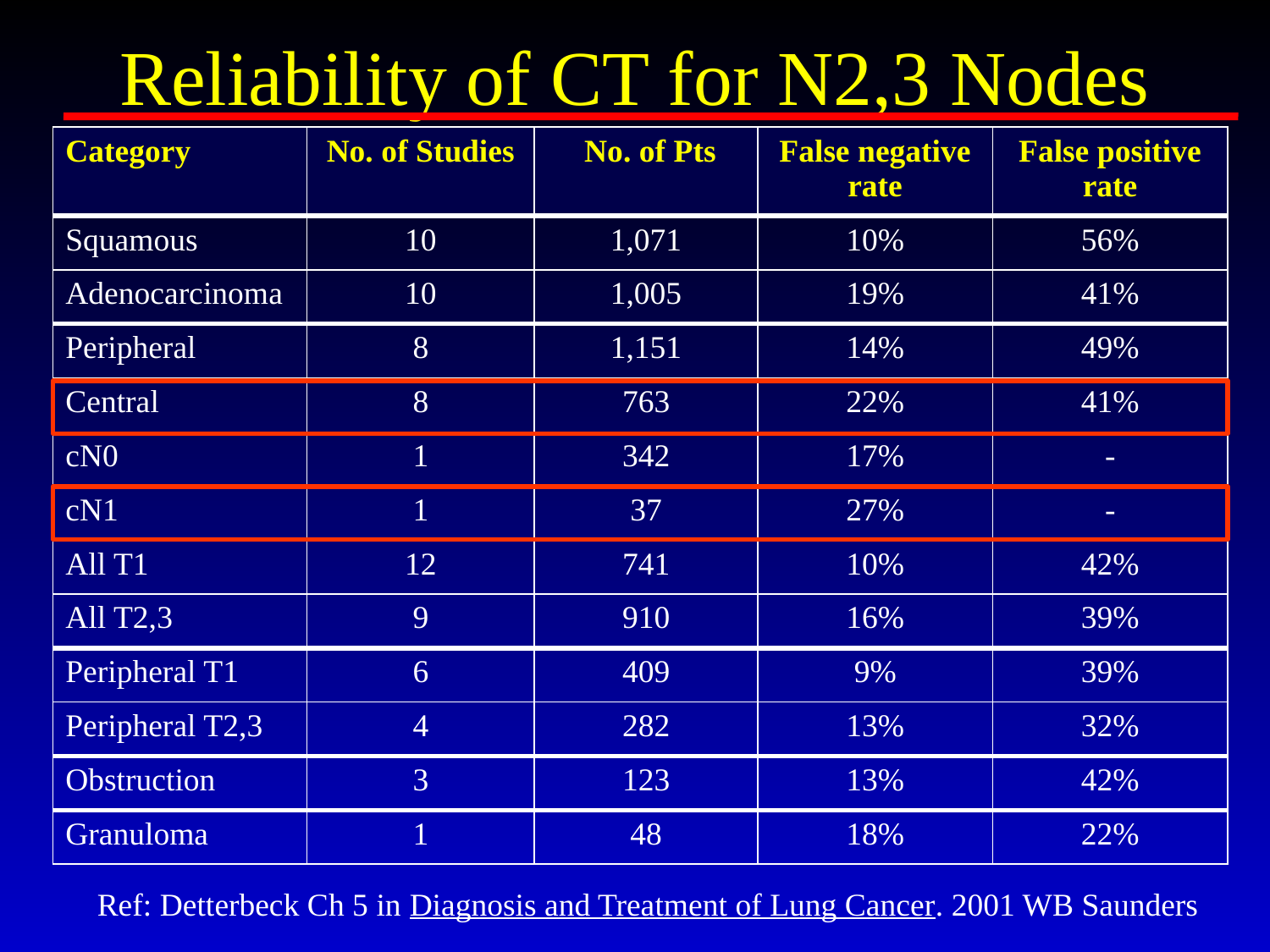

Reliability of CT for N2,3 Nodes

| Category | No. of Studies | No. of Pts | False negative rate | False positive rate |
| --- | --- | --- | --- | --- |
| Squamous | 10 | 1,071 | 10% | 56% |
| Adenocarcinoma | 10 | 1,005 | 19% | 41% |
| Peripheral | 8 | 1,151 | 14% | 49% |
| Central | 8 | 763 | 22% | 41% |
| cN0 | 1 | 342 | 17% | - |
| cN1 | 1 | 37 | 27% | - |
| All T1 | 12 | 741 | 10% | 42% |
| All T2,3 | 9 | 910 | 16% | 39% |
| Peripheral T1 | 6 | 409 | 9% | 39% |
| Peripheral T2,3 | 4 | 282 | 13% | 32% |
| Obstruction | 3 | 123 | 13% | 42% |
| Granuloma | 1 | 48 | 18% | 22% |

Ref: Detterbeck Ch 5 in Diagnosis and Treatment of Lung Cancer. 2001 WB Saunders